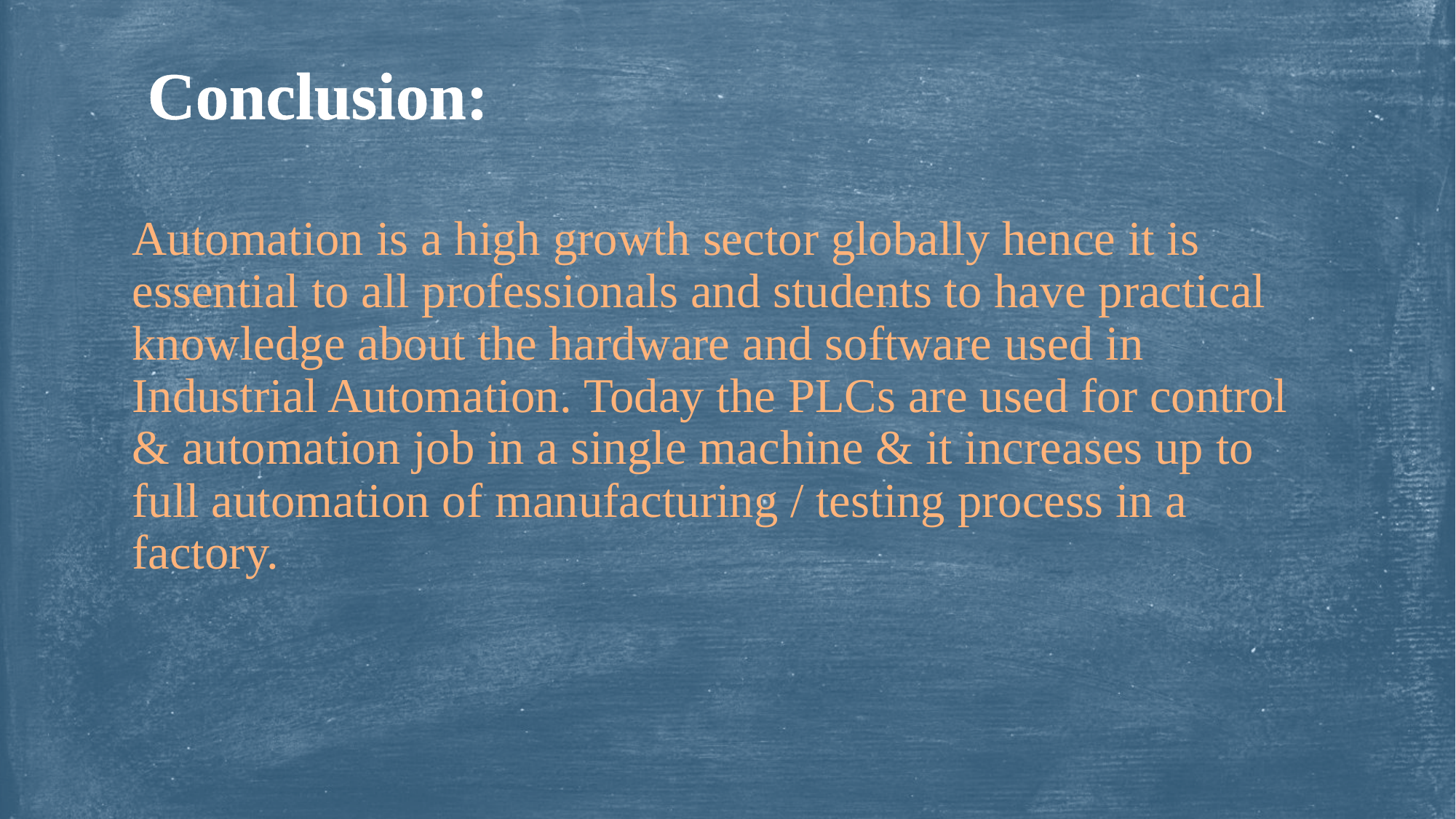

Conclusion:
Automation is a high growth sector globally hence it is essential to all professionals and students to have practical knowledge about the hardware and software used in Industrial Automation. Today the PLCs are used for control & automation job in a single machine & it increases up to full automation of manufacturing / testing process in a factory.